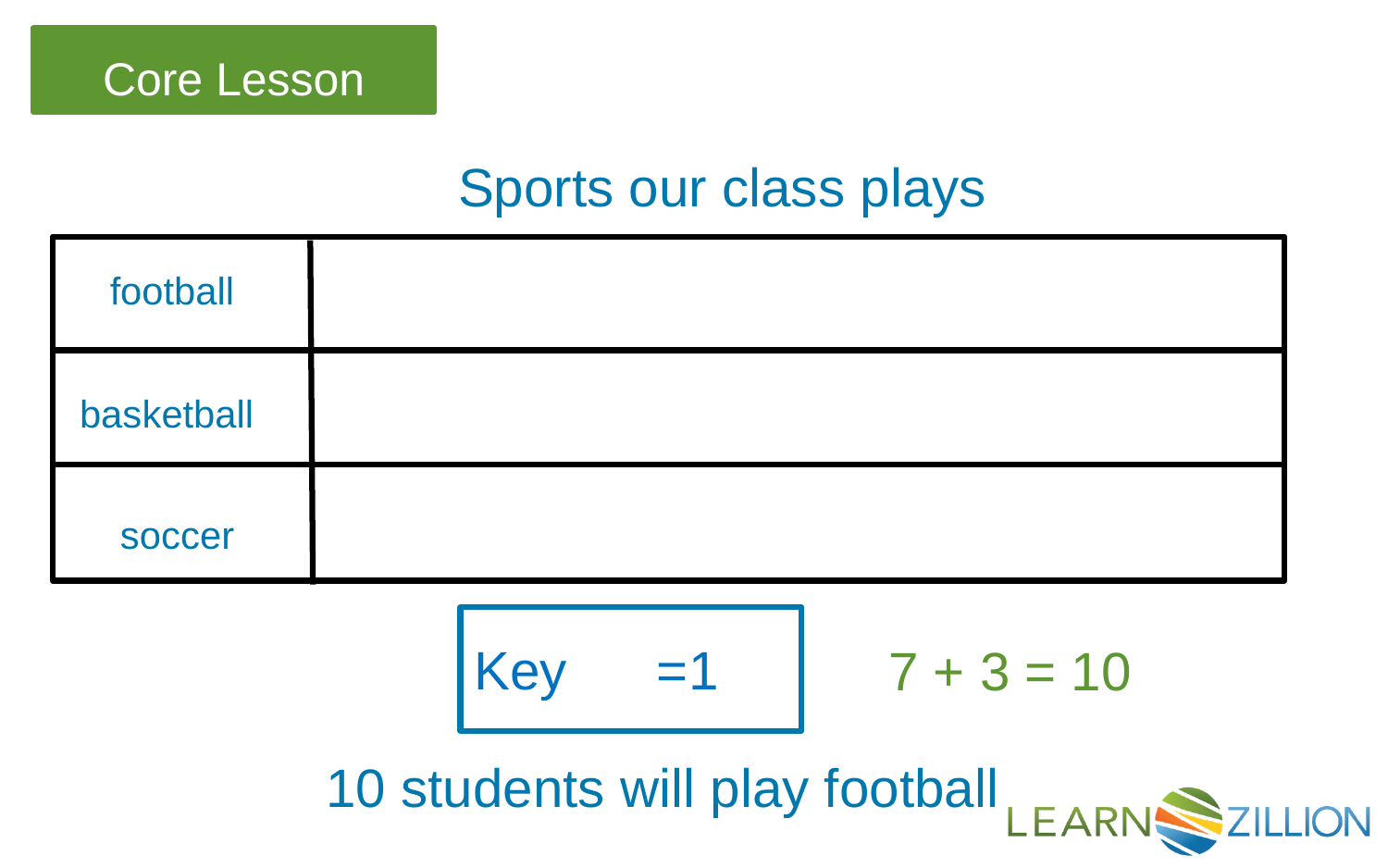

Sports our class plays

football
basketball
soccer

Key      =1
7 + 3 = 10
10 students will play football